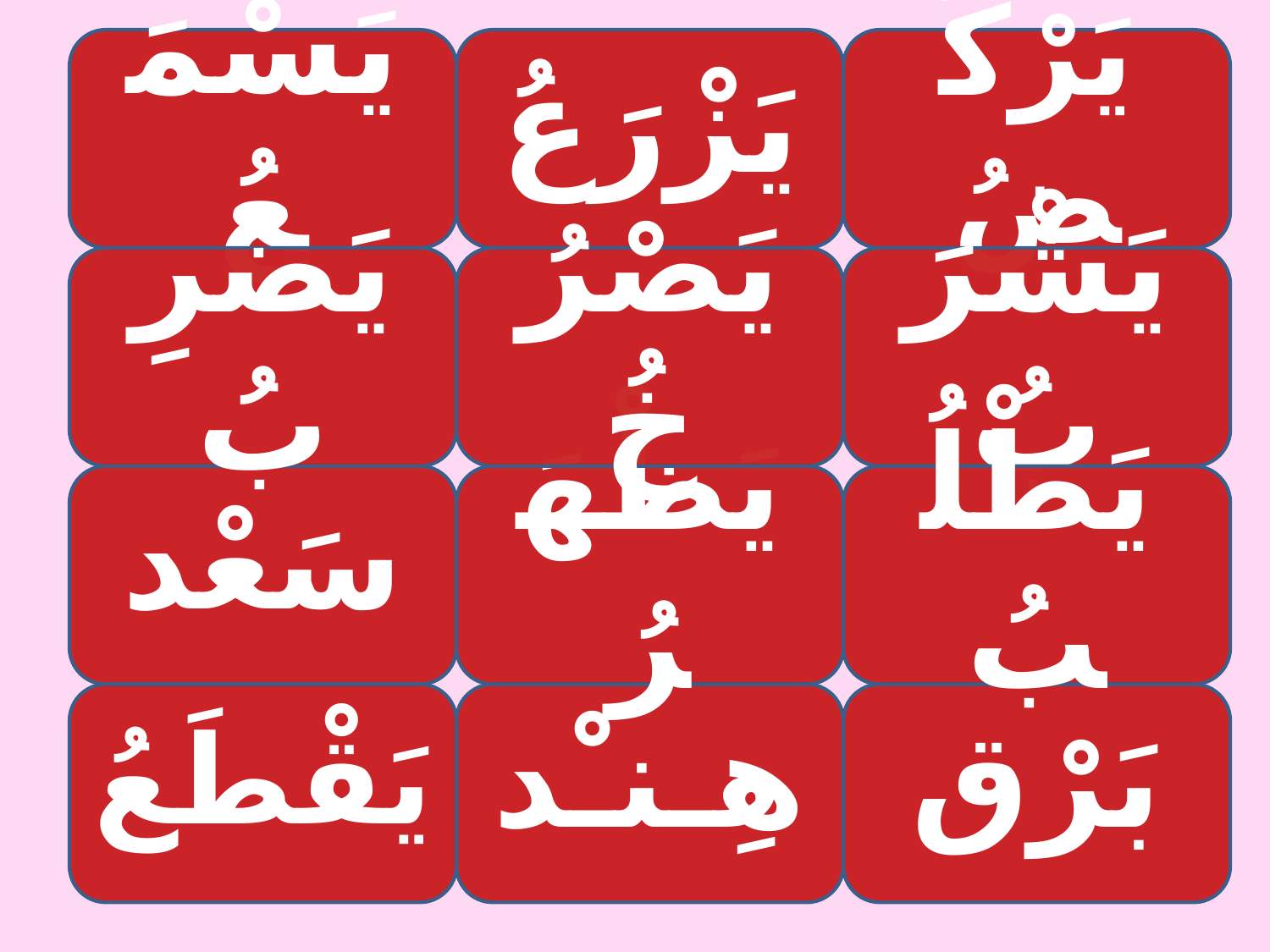

يَسْمَعُ

يَزْرَعُ

يَرْكُضُ

يَضْرِبُ

يَصْرُخُ

يَشْرَبُ

سَعْد

يَظْهَرُ

يَطْلُبُ

يَقْطَعُ

هِـنـْد

بَرْق